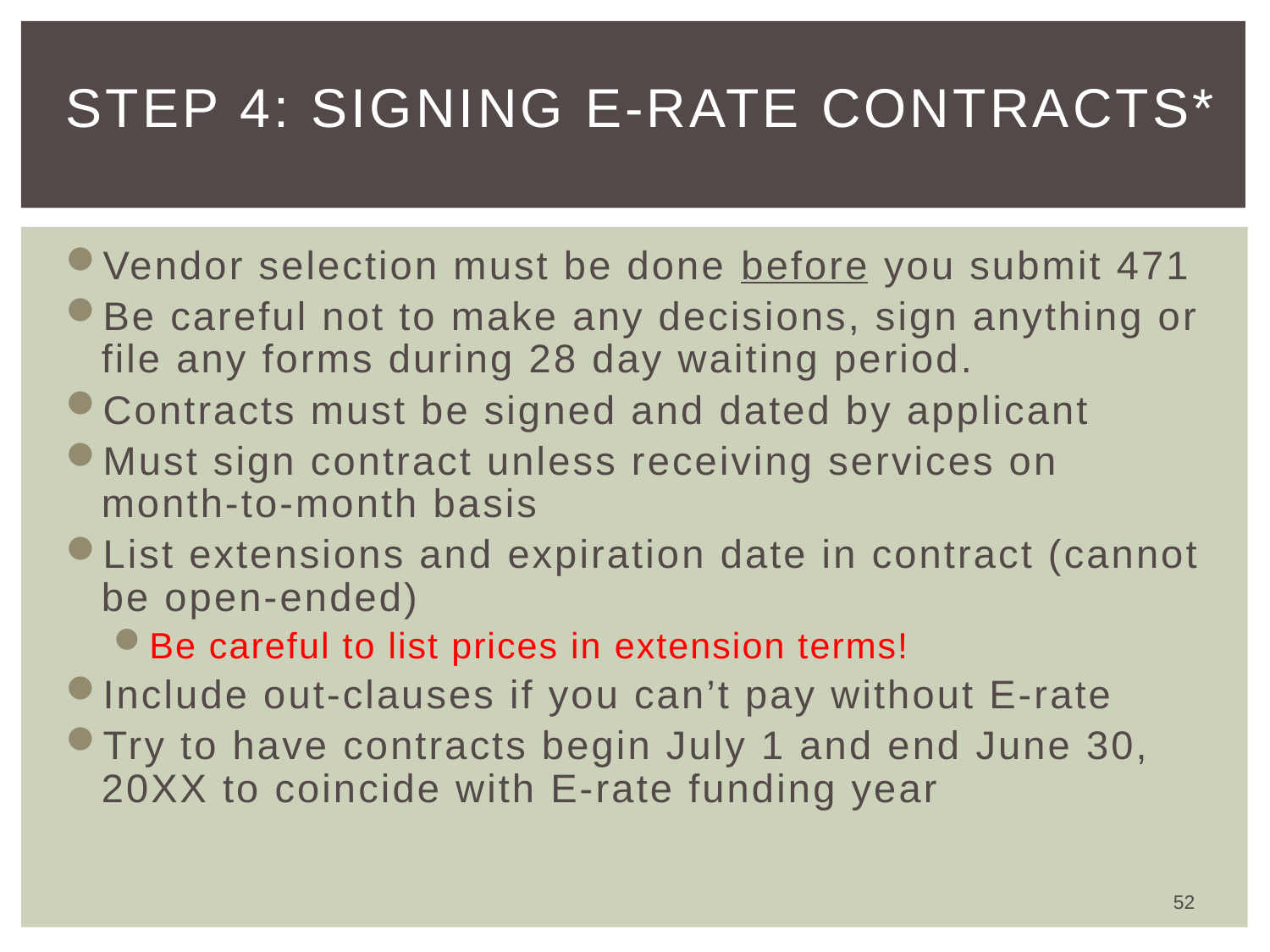

# Step 4: Signing E-rate Contracts*
Vendor selection must be done before you submit 471
Be careful not to make any decisions, sign anything or file any forms during 28 day waiting period.
Contracts must be signed and dated by applicant
Must sign contract unless receiving services on month-to-month basis
List extensions and expiration date in contract (cannot be open-ended)
Be careful to list prices in extension terms!
Include out-clauses if you can’t pay without E-rate
Try to have contracts begin July 1 and end June 30, 20XX to coincide with E-rate funding year

52